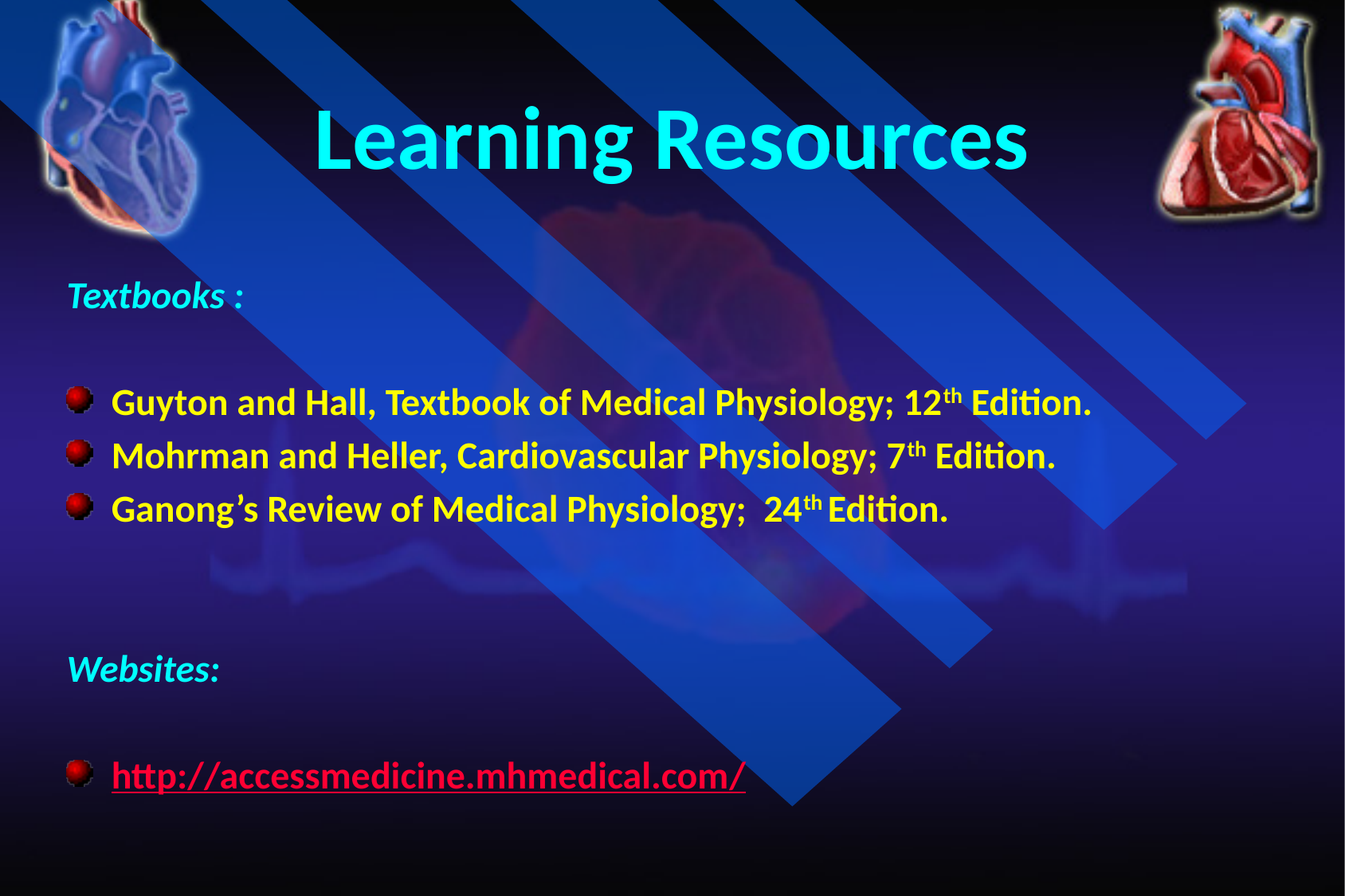

Learning Resources
Textbooks :

Guyton and Hall, Textbook of Medical Physiology; 12th Edition.
Mohrman and Heller, Cardiovascular Physiology; 7th Edition.
Ganong’s Review of Medical Physiology;  24th Edition.

Websites:

http://accessmedicine.mhmedical.com/